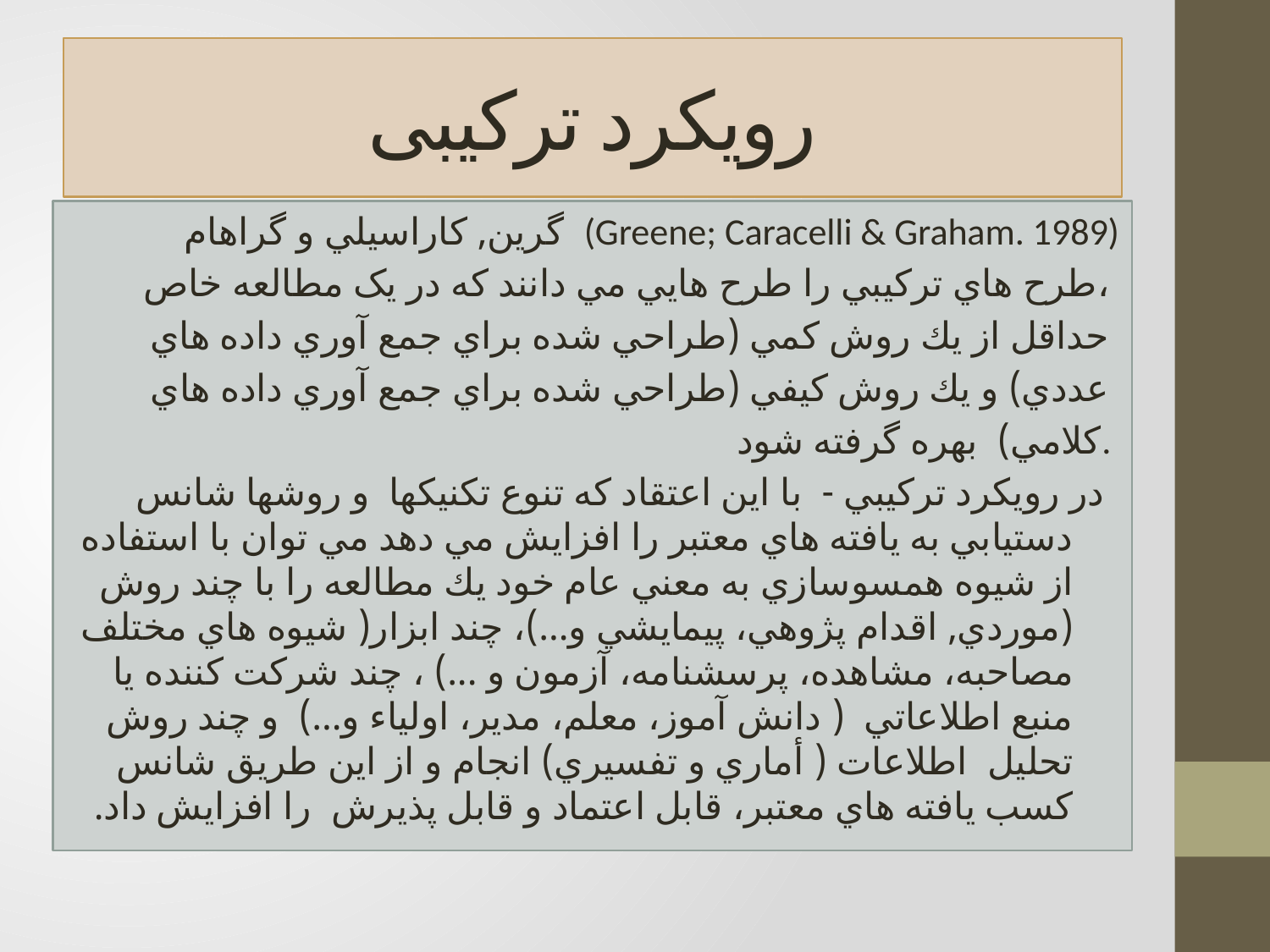

# رویکرد ترکیبی
    گرين, كاراسيلي و گراهام  (Greene; Caracelli & Graham. 1989)
  طرح هاي تركيبي را طرح هايي مي دانند كه در یک مطالعه خاص،
   حداقل از يك روش كمي (طراحي شده براي جمع آوري داده هاي
  عددي) و يك روش كيفي (طراحي شده براي جمع آوري داده هاي
كلامي)  بهره گرفته شود.
در رويكرد تركيبي -  با اين اعتقاد كه تنوع تكنيكها  و روشها شانس دستيابي به يافته هاي معتبر را افزايش مي دهد مي توان با استفاده از شيوه همسوسازي به معني عام خود يك مطالعه را با چند روش (موردي, اقدام پژوهي، پيمايشي و...)، چند ابزار( شيوه هاي مختلف مصاحبه، مشاهده، پرسشنامه، آزمون و ...) ، چند شركت كننده يا  منبع اطلاعاتي  ( دانش آموز، معلم، مدير، اولياء و...)  و چند روش تحليل  اطلاعات ( أماري و تفسيري) انجام و از اين طريق شانس كسب يافته هاي معتبر، قابل اعتماد و قابل پذيرش  را افزايش داد.